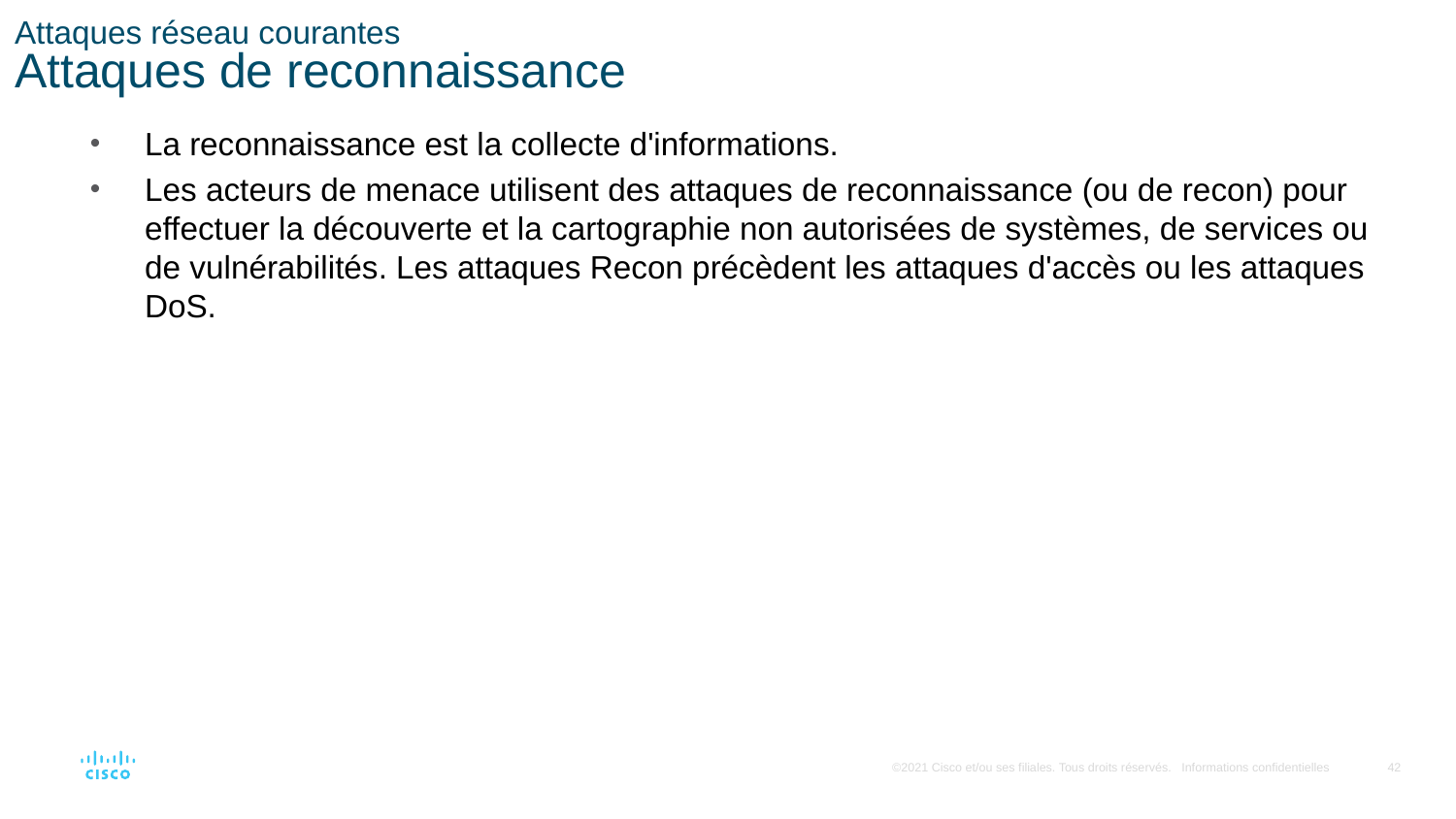

# Attaques réseau courantes Attaques de reconnaissance
La reconnaissance est la collecte d'informations.
Les acteurs de menace utilisent des attaques de reconnaissance (ou de recon) pour effectuer la découverte et la cartographie non autorisées de systèmes, de services ou de vulnérabilités. Les attaques Recon précèdent les attaques d'accès ou les attaques DoS.